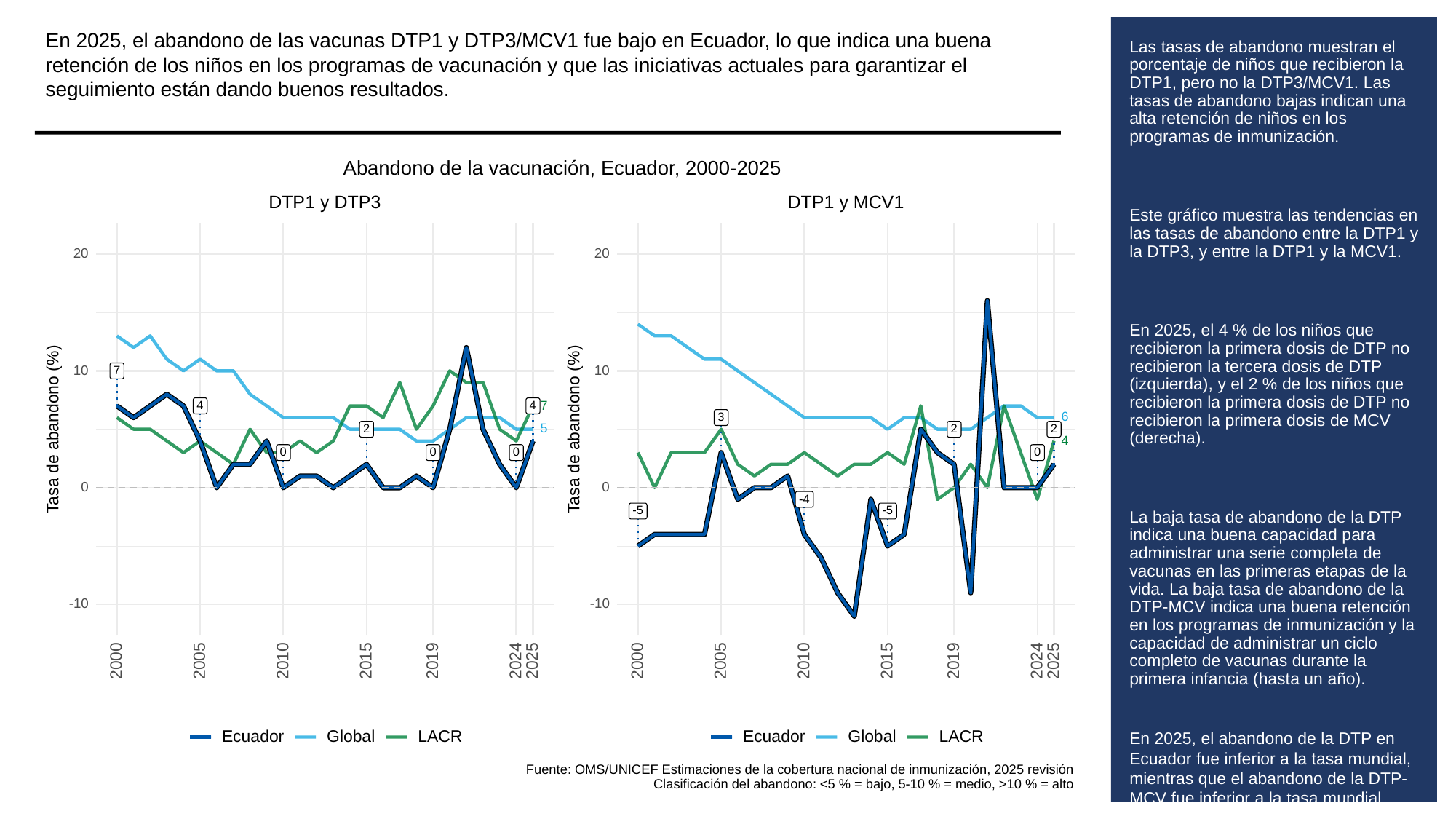

En 2025, el abandono de las vacunas DTP1 y DTP3/MCV1 fue bajo en Ecuador, lo que indica una buena retención de los niños en los programas de vacunación y que las iniciativas actuales para garantizar el seguimiento están dando buenos resultados.
# Las tasas de abandono muestran el porcentaje de niños que recibieron la DTP1, pero no la DTP3/MCV1. Las tasas de abandono bajas indican una alta retención de niños en los programas de inmunización.

Este gráfico muestra las tendencias en las tasas de abandono entre la DTP1 y la DTP3, y entre la DTP1 y la MCV1.

En 2025, el 4 % de los niños que recibieron la primera dosis de DTP no recibieron la tercera dosis de DTP (izquierda), y el 2 % de los niños que recibieron la primera dosis de DTP no recibieron la primera dosis de MCV (derecha).

La baja tasa de abandono de la DTP indica una buena capacidad para administrar una serie completa de vacunas en las primeras etapas de la vida. La baja tasa de abandono de la DTP-MCV indica una buena retención en los programas de inmunización y la capacidad de administrar un ciclo completo de vacunas durante la primera infancia (hasta un año).

En 2025, el abandono de la DTP en Ecuador fue inferior a la tasa mundial, mientras que el abandono de la DTP-MCV fue inferior a la tasa mundial.

Abandono de la vacunación, Ecuador, 2000-2025
DTP1 y MCV1
DTP1 y DTP3

20
20

10
10
7

7
4
4

6
3

Tasa de abandono (%)
Tasa de abandono (%)
5
2
2
2

4

0
0
0
0

0
0

-4

-5
-5

-10
-10

2000
2005
2010
2015
2019
2024
2025
2000
2005
2010
2015
2019
2024
2025
Global
LACR
Global
LACR
Ecuador
Ecuador

Fuente: OMS/UNICEF Estimaciones de la cobertura nacional de inmunización, 2025 revisión
Clasificación del abandono: <5 % = bajo, 5-10 % = medio, >10 % = alto